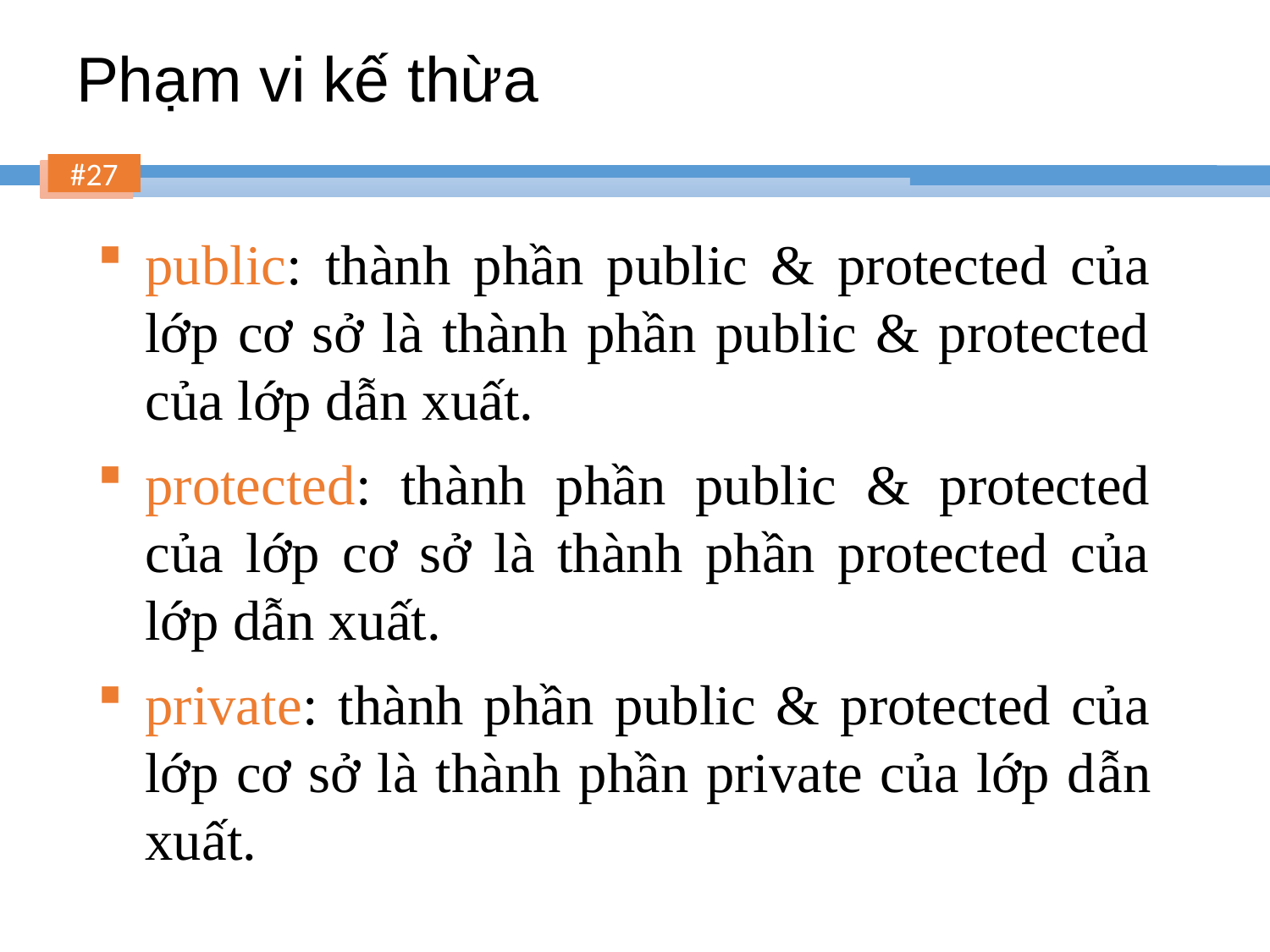

# Phạm vi kế thừa
public: thành phần public & protected của lớp cơ sở là thành phần public & protected của lớp dẫn xuất.
protected: thành phần public & protected của lớp cơ sở là thành phần protected của lớp dẫn xuất.
private: thành phần public & protected của lớp cơ sở là thành phần private của lớp dẫn xuất.

27